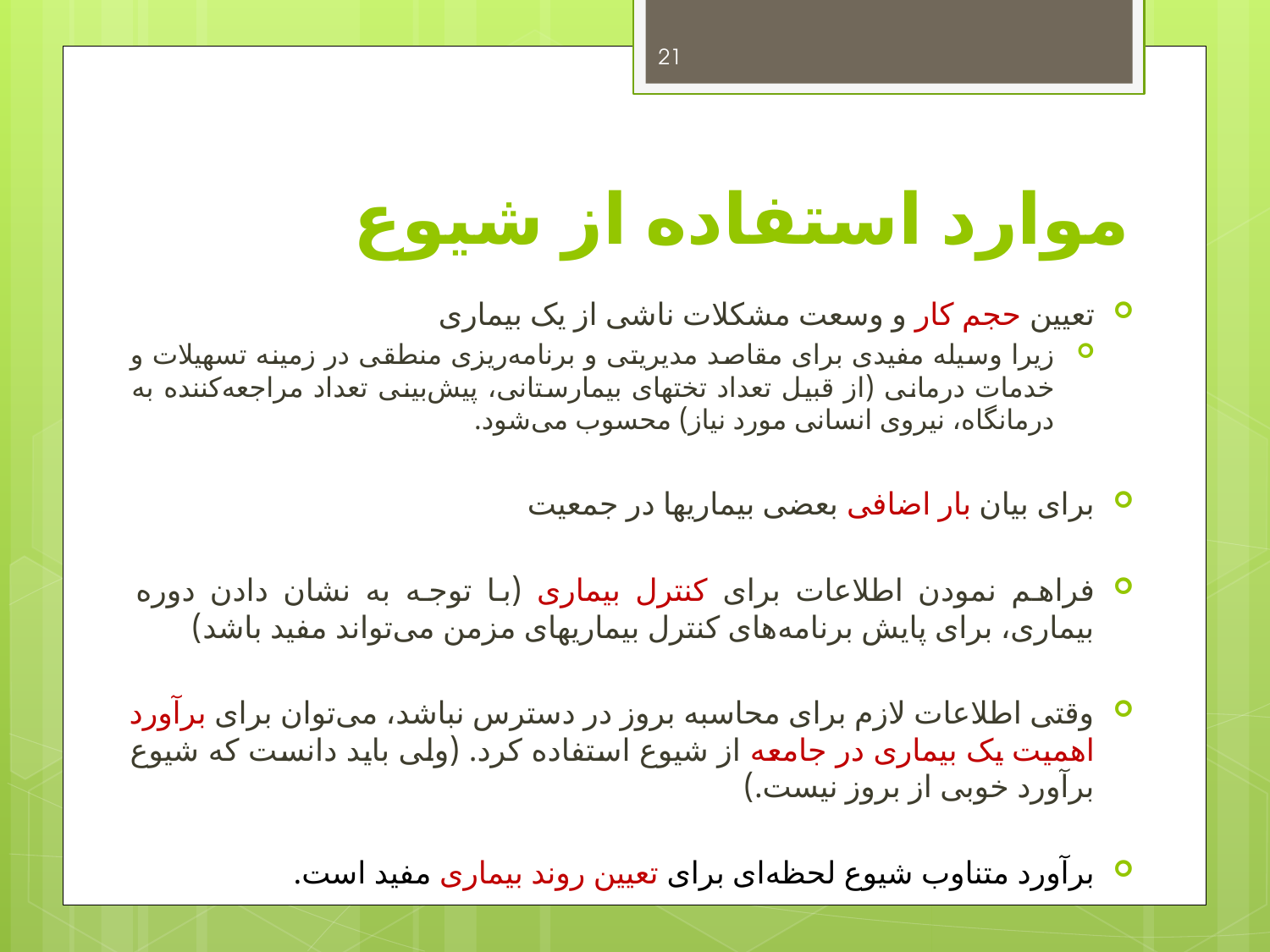

21
# موارد استفاده از شیوع
تعیین حجم کار و وسعت مشکلات ناشی از یک بیماری
زیرا وسیله مفیدی برای مقاصد مدیریتی و برنامه‌ریزی منطقی در زمینه تسهیلات و خدمات درمانی (از قبیل تعداد تختهای بیمارستانی، پیش‌بینی تعداد مراجعه‌کننده به درمانگاه، نیروی انسانی مورد نیاز) محسوب می‌شود.

برای بیان بار اضافی بعضی بیماریها در جمعیت

فراهم نمودن اطلاعات برای کنترل بیماری (با توجه به نشان دادن دوره بیماری، برای پایش برنامه‌های کنترل بیماریهای مزمن می‌تواند مفید باشد)

وقتی اطلاعات لازم برای محاسبه بروز در دسترس نباشد، می‌توان برای برآورد اهمیت یک بیماری در جامعه از شیوع استفاده کرد. (ولی باید دانست که شیوع برآورد خوبی از بروز نیست.)

برآورد متناوب شیوع لحظه‌ای برای تعیین روند بیماری مفید است.